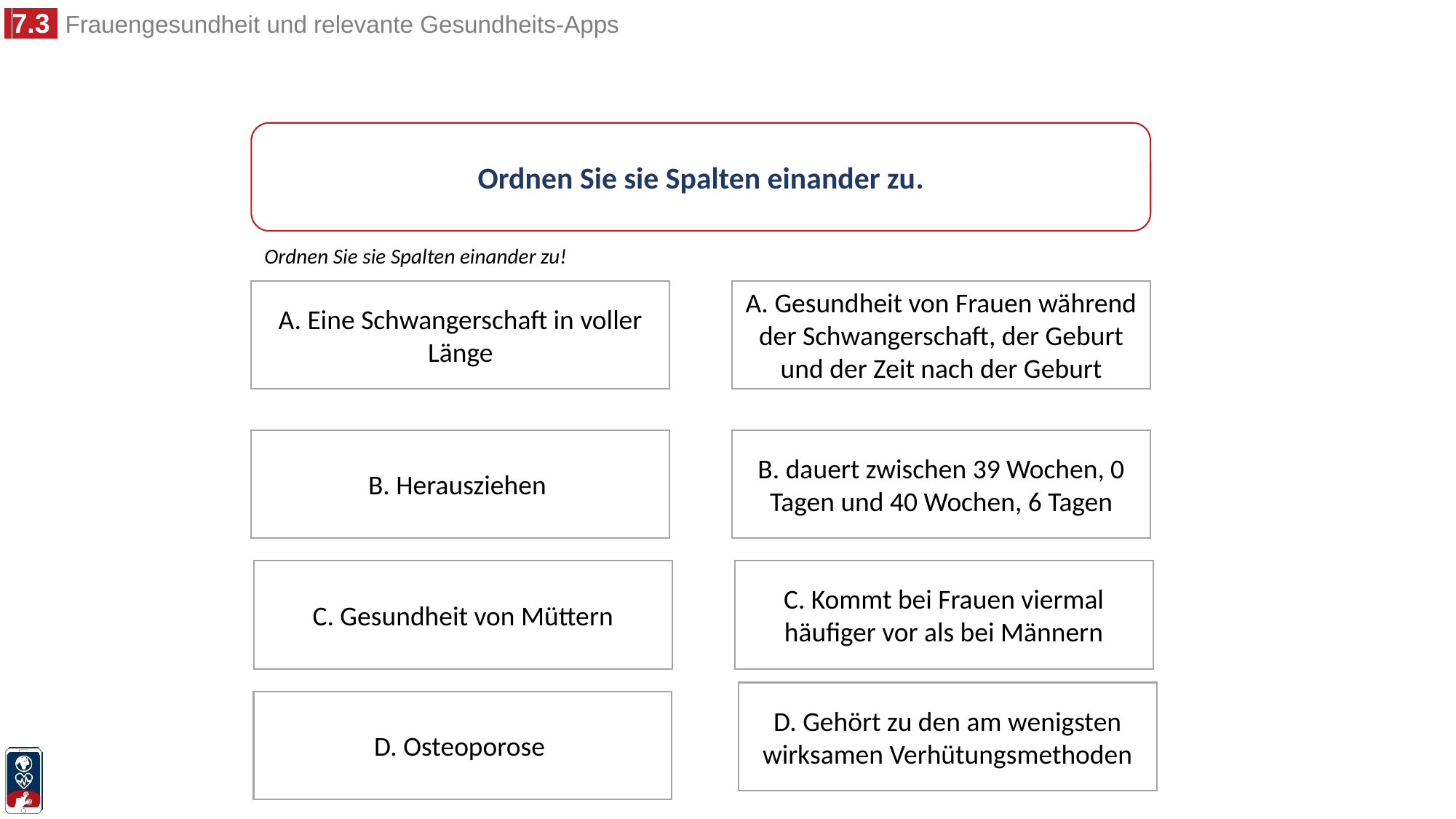

Ordnen Sie sie Spalten einander zu.
Ordnen Sie sie Spalten einander zu!
A. Gesundheit von Frauen während der Schwangerschaft, der Geburt und der Zeit nach der Geburt
A. Eine Schwangerschaft in voller Länge
B. dauert zwischen 39 Wochen, 0 Tagen und 40 Wochen, 6 Tagen
B. Herausziehen
C. Kommt bei Frauen viermal häufiger vor als bei Männern
C. Gesundheit von Müttern
D. Gehört zu den am wenigsten wirksamen Verhütungsmethoden
D. Osteoporose